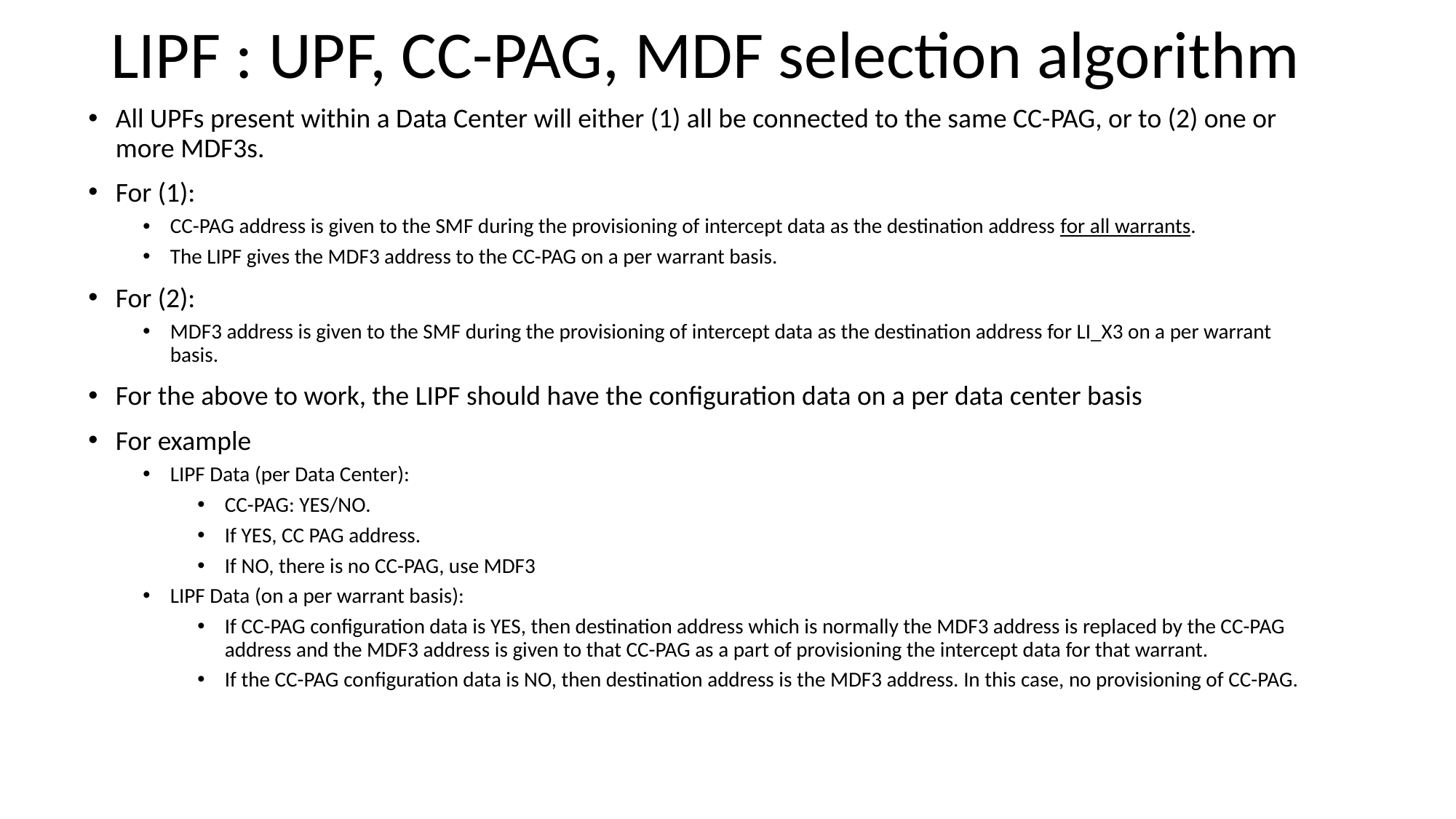

# LIPF : UPF, CC-PAG, MDF selection algorithm
All UPFs present within a Data Center will either (1) all be connected to the same CC-PAG, or to (2) one or more MDF3s.
For (1):
CC-PAG address is given to the SMF during the provisioning of intercept data as the destination address for all warrants.
The LIPF gives the MDF3 address to the CC-PAG on a per warrant basis.
For (2):
MDF3 address is given to the SMF during the provisioning of intercept data as the destination address for LI_X3 on a per warrant basis.
For the above to work, the LIPF should have the configuration data on a per data center basis
For example
LIPF Data (per Data Center):
CC-PAG: YES/NO.
If YES, CC PAG address.
If NO, there is no CC-PAG, use MDF3
LIPF Data (on a per warrant basis):
If CC-PAG configuration data is YES, then destination address which is normally the MDF3 address is replaced by the CC-PAG address and the MDF3 address is given to that CC-PAG as a part of provisioning the intercept data for that warrant.
If the CC-PAG configuration data is NO, then destination address is the MDF3 address. In this case, no provisioning of CC-PAG.